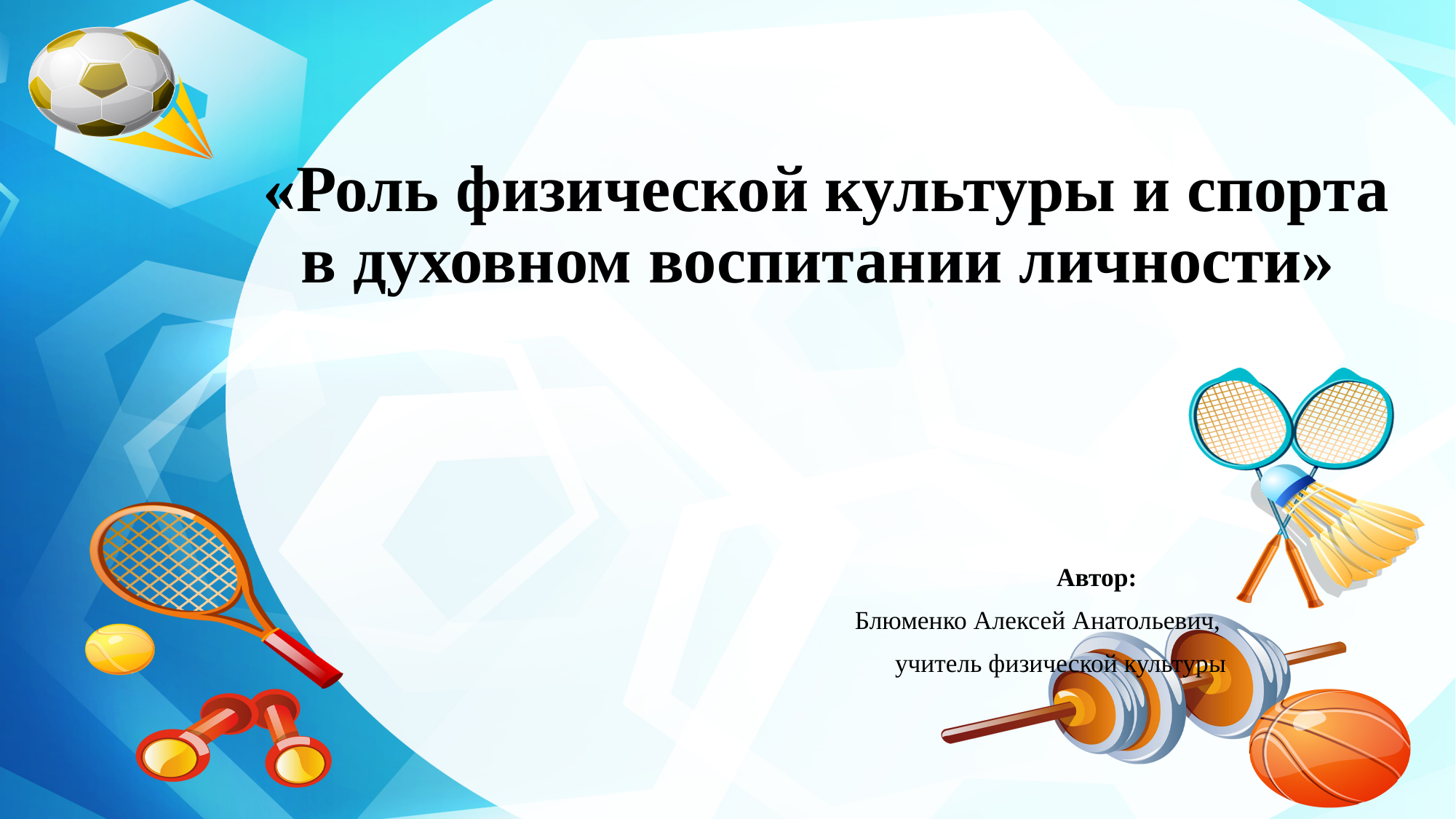

# «Роль физической культуры и спорта в духовном воспитании личности»

                                                                                       Автор:
                                                                     Блюменко Алексей Анатольевич,
                                                                            учитель физической культуры